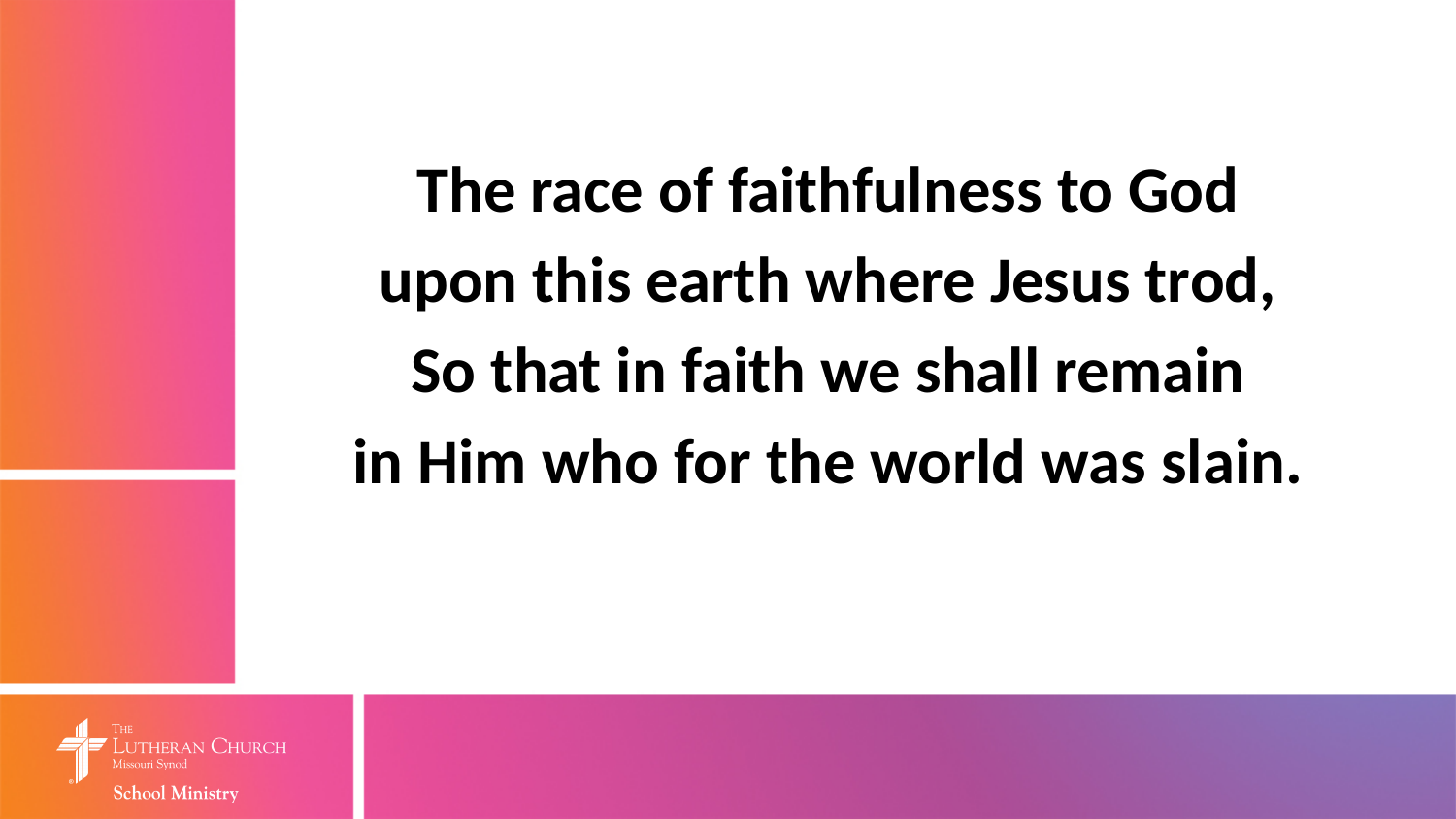

The race of faithfulness to God
upon this earth where Jesus trod,
So that in faith we shall remain
in Him who for the world was slain.